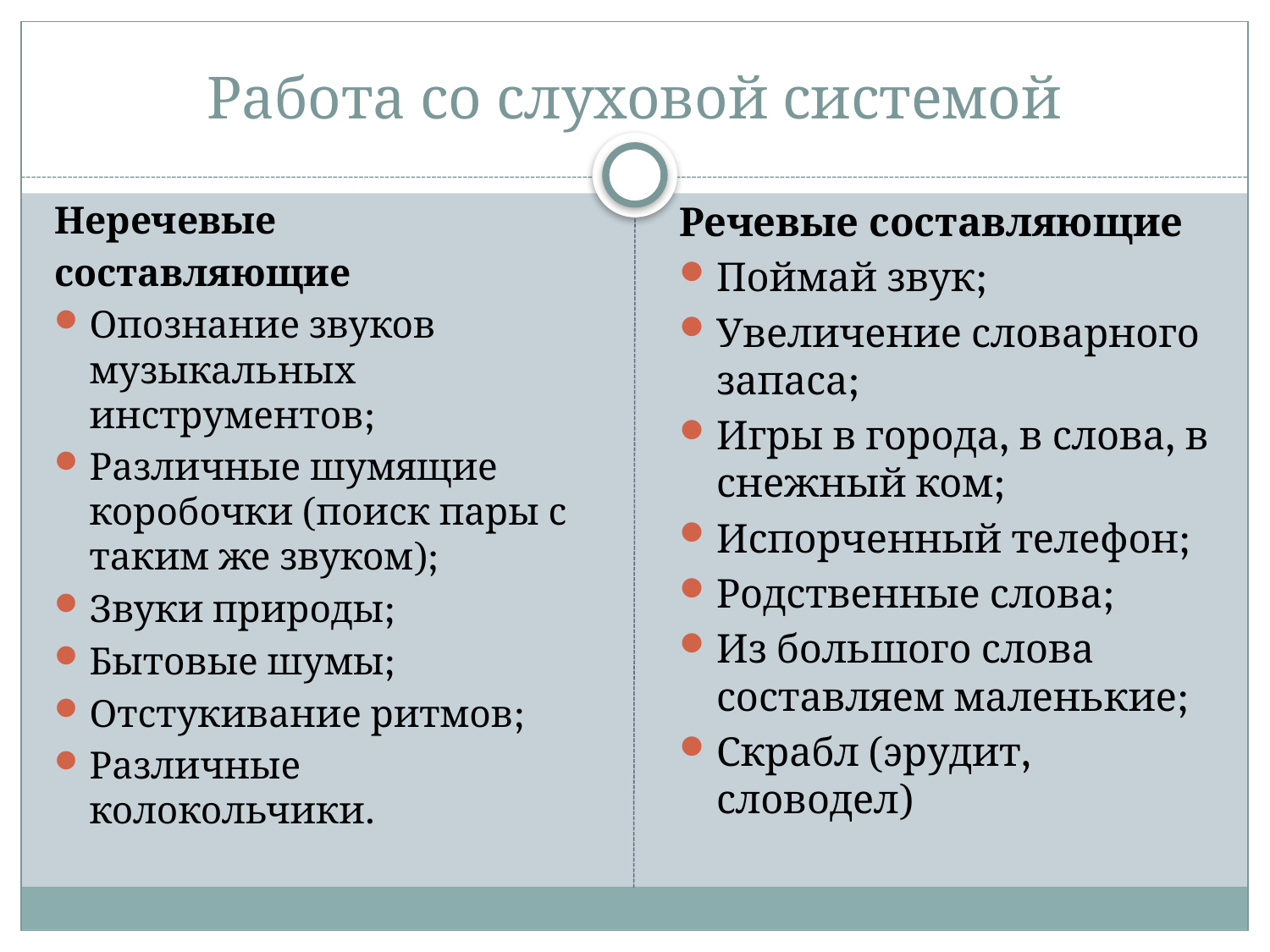

# Работа со слуховой системой
Неречевые
составляющие
Опознание звуков музыкальных инструментов;
Различные шумящие коробочки (поиск пары с таким же звуком);
Звуки природы;
Бытовые шумы;
Отстукивание ритмов;
Различные колокольчики.

Речевые составляющие
Поймай звук;
Увеличение словарного запаса;
Игры в города, в слова, в снежный ком;
Испорченный телефон;
Родственные слова;
Из большого слова составляем маленькие;
Скрабл (эрудит, словодел)